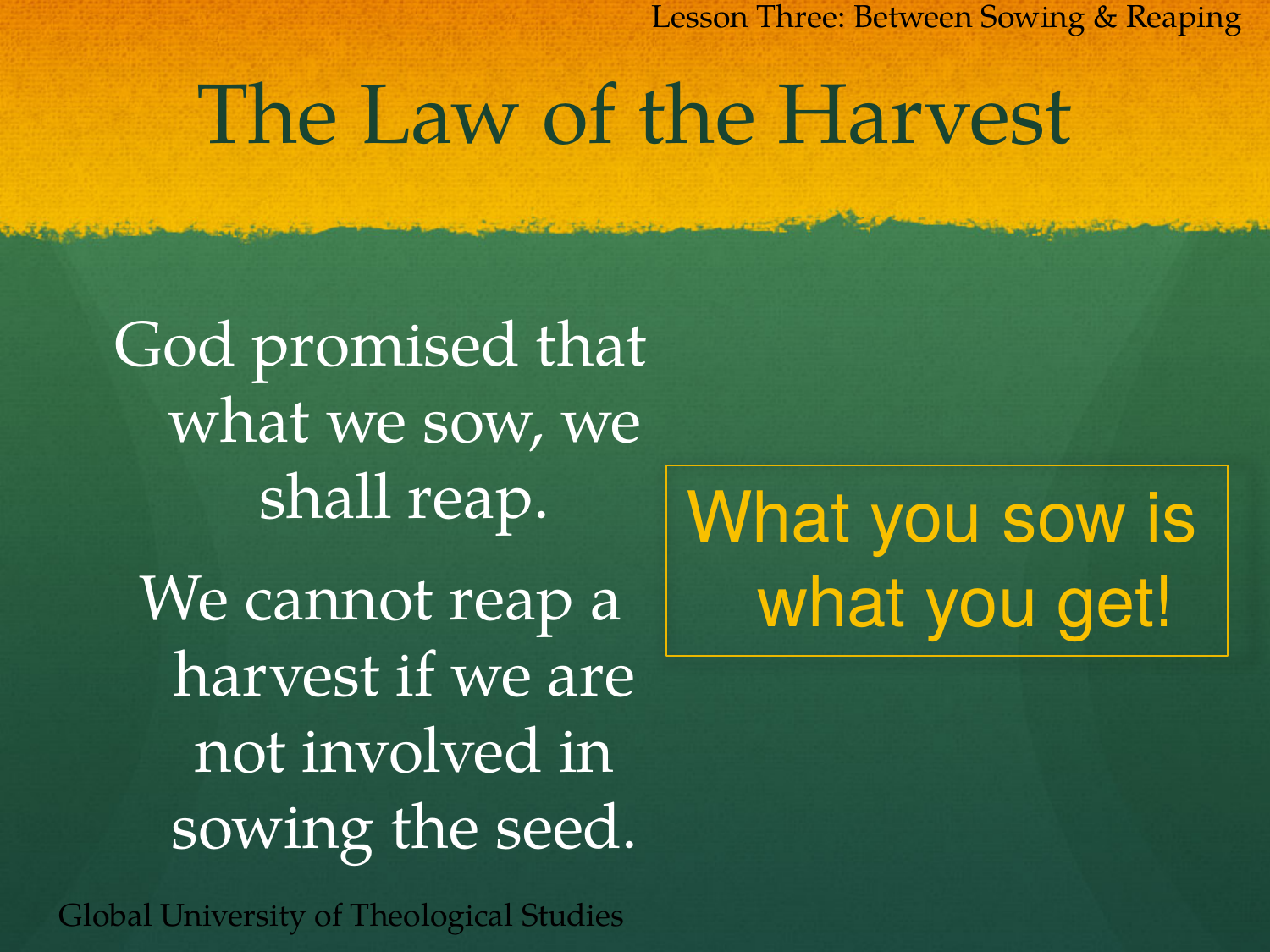

Lesson Three: Between Sowing & Reaping

# The Law of the Harvest
God promised that what we sow, we shall reap.
What you sow is what you get!

We cannot reap a harvest if we are not involved in sowing the seed.
Global University of Theological Studies